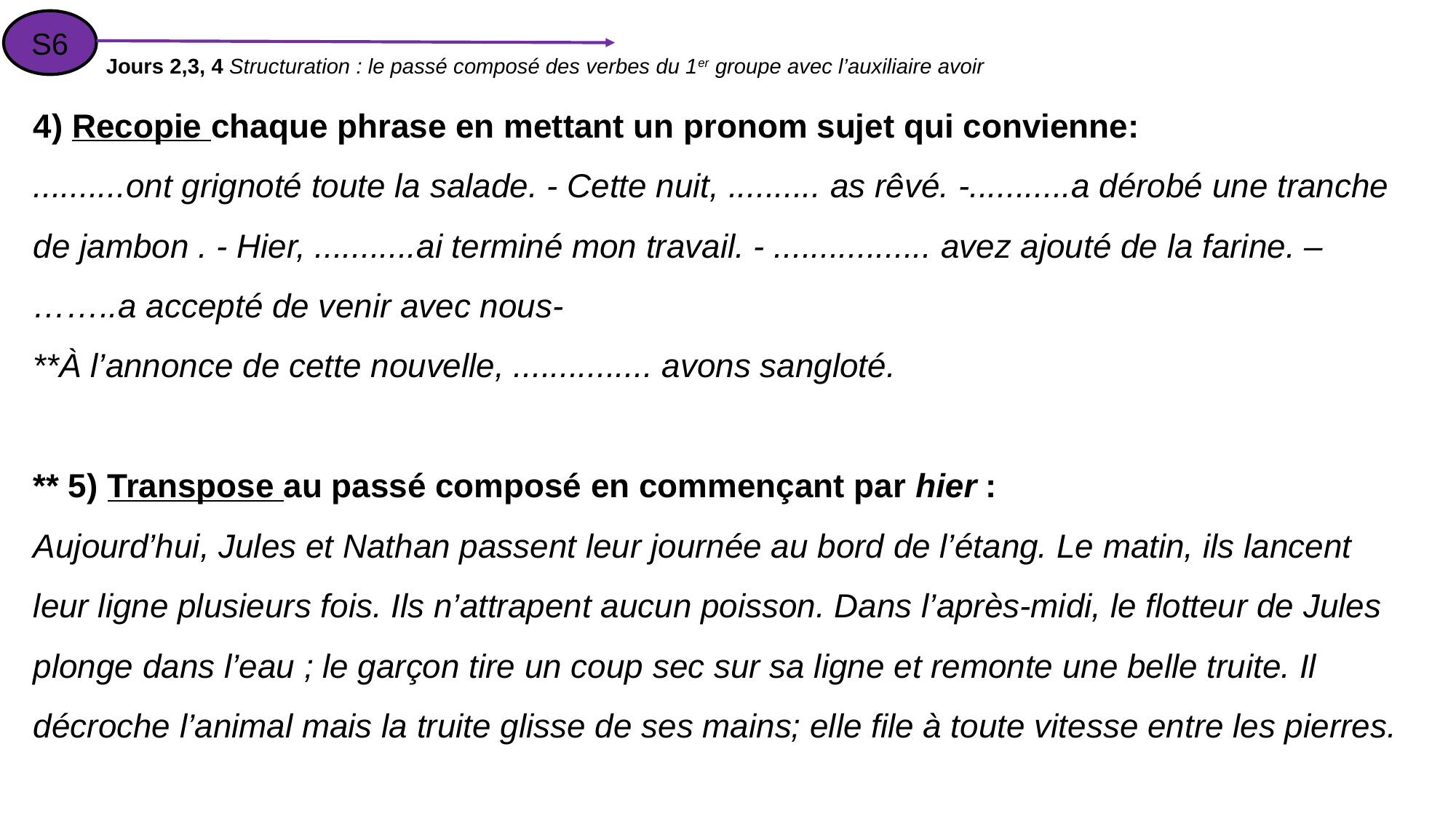

S6
Jours 2,3, 4 Structuration : le passé composé des verbes du 1er groupe avec l’auxiliaire avoir
4) Recopie chaque phrase en mettant un pronom sujet qui convienne:
..........ont grignoté toute la salade. - Cette nuit, .......... as rêvé. -...........a dérobé une tranche de jambon . - Hier, ...........ai terminé mon travail. - ................. avez ajouté de la farine. – ……..a accepté de venir avec nous-
**à l’annonce de cette nouvelle, ............... avons sangloté.

** 5) Transpose au passé composé en commençant par hier :
Aujourd’hui, Jules et Nathan passent leur journée au bord de l’étang. Le matin, ils lancent leur ligne plusieurs fois. Ils n’attrapent aucun poisson. Dans l’après-midi, le flotteur de Jules plonge dans l’eau ; le garçon tire un coup sec sur sa ligne et remonte une belle truite. Il décroche l’animal mais la truite glisse de ses mains; elle file à toute vitesse entre les pierres.